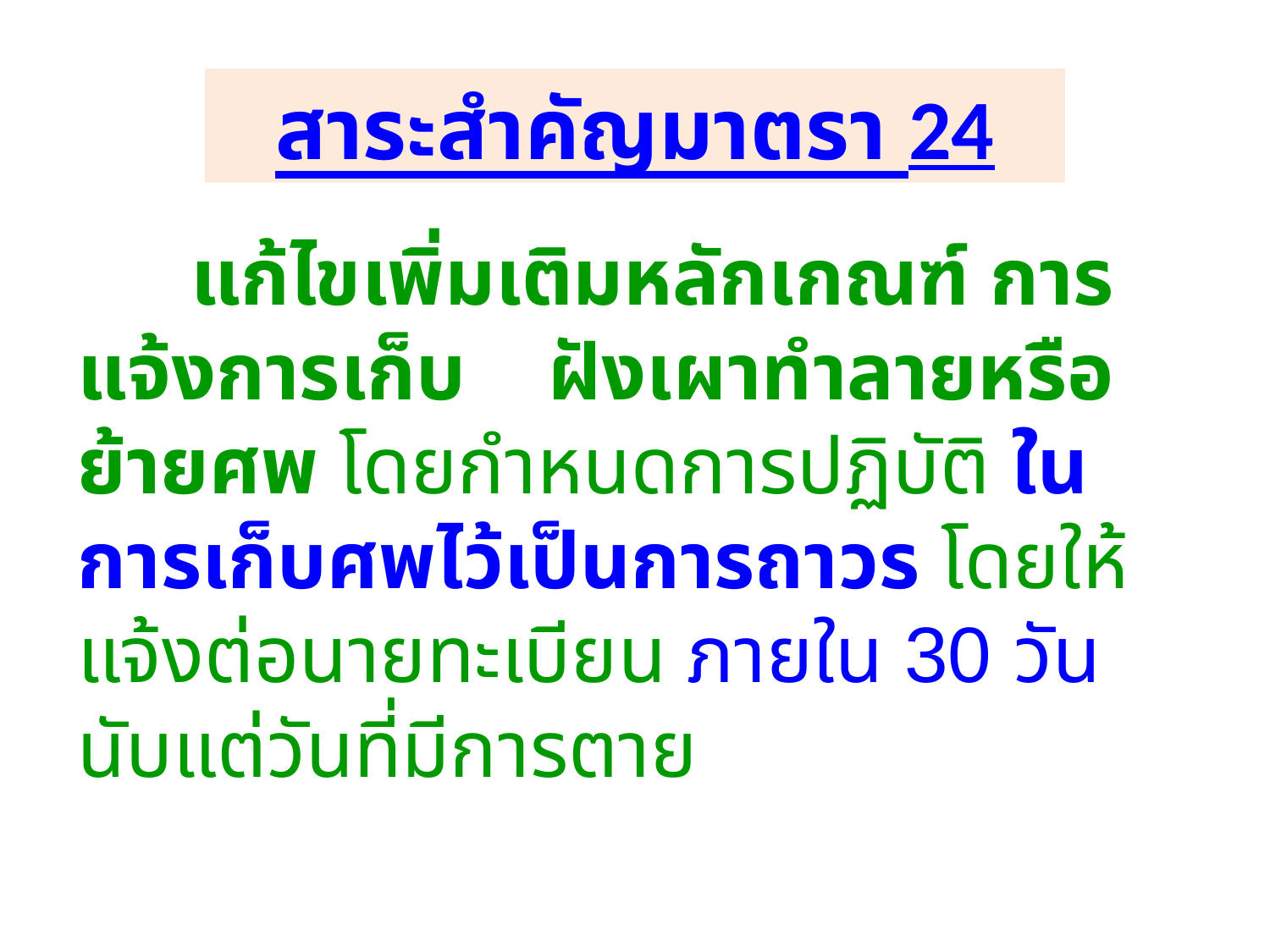

สาระสำคัญมาตรา 24
# แก้ไขเพิ่มเติมหลักเกณฑ์ การแจ้งการเก็บ    ฝังเผาทำลายหรือย้ายศพ โดยกำหนดการปฏิบัติ ในการเก็บศพไว้เป็นการถาวร โดยให้แจ้งต่อนายทะเบียน ภายใน 30 วัน นับแต่วันที่มีการตาย